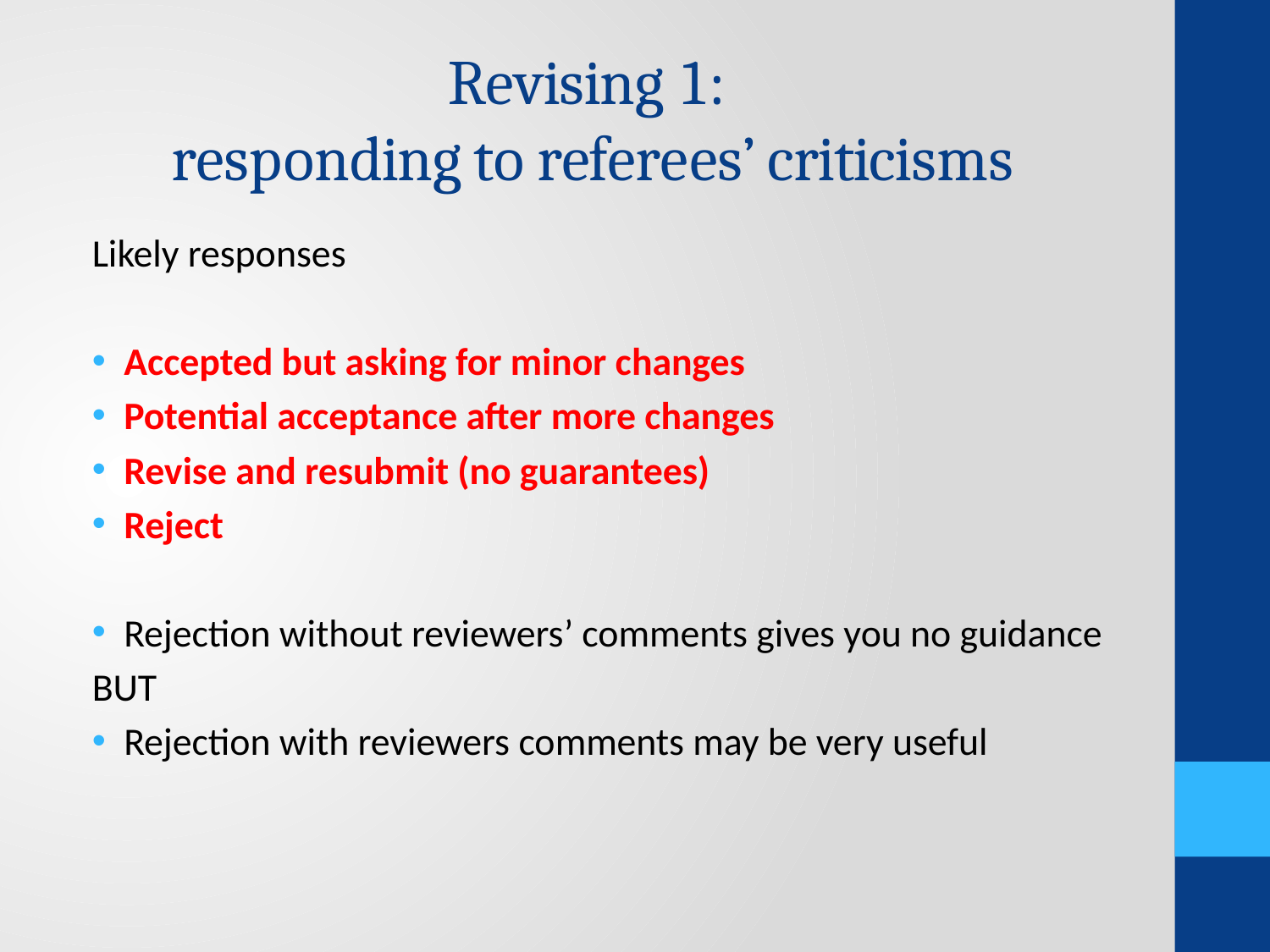

# Revising 1: responding to referees’ criticisms
Likely responses

Accepted but asking for minor changes
Potential acceptance after more changes
Revise and resubmit (no guarantees)
Reject

Rejection without reviewers’ comments gives you no guidance
BUT
Rejection with reviewers comments may be very useful